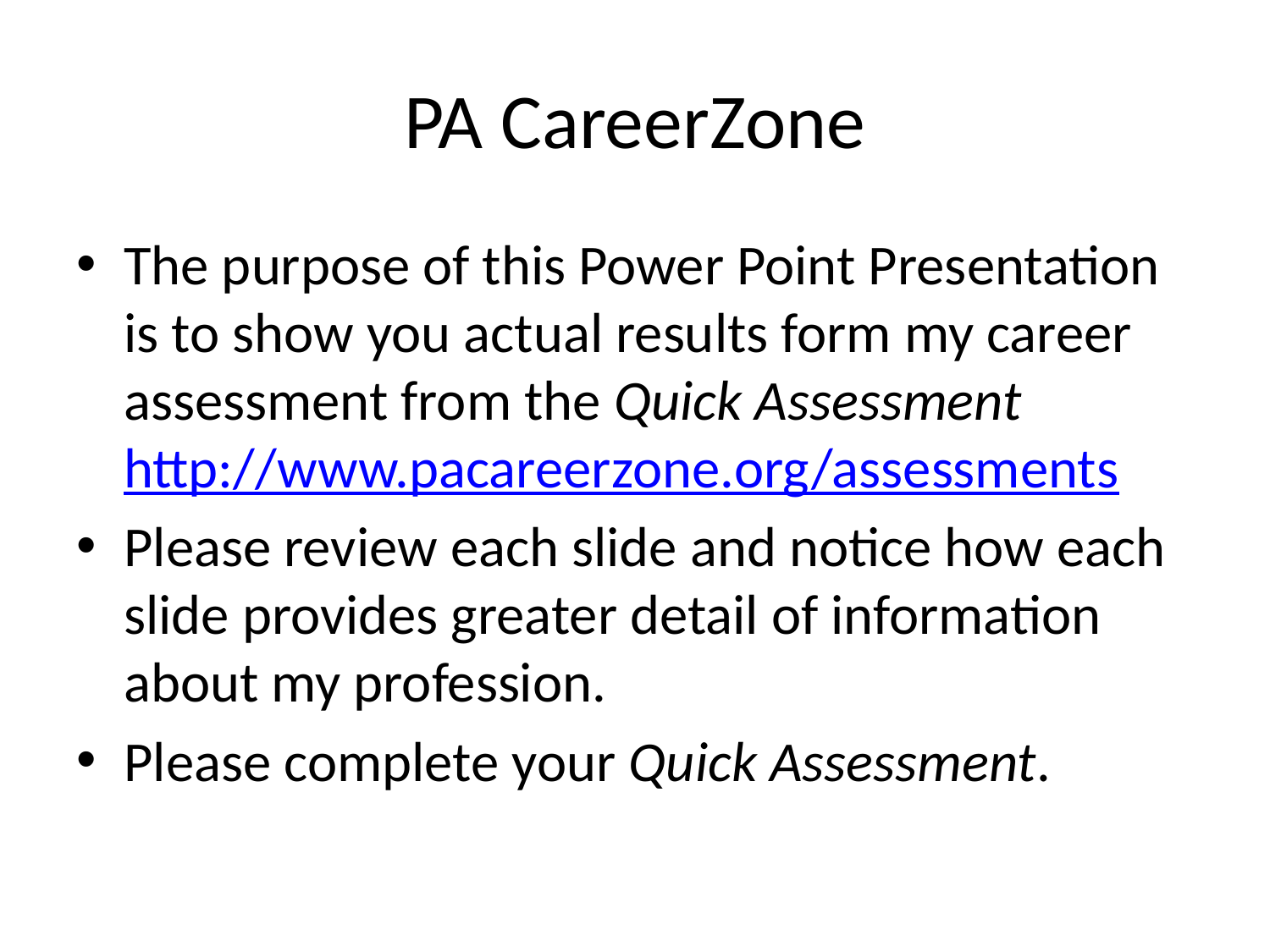

# PA CareerZone
The purpose of this Power Point Presentation is to show you actual results form my career assessment from the Quick Assessment http://www.pacareerzone.org/assessments
Please review each slide and notice how each slide provides greater detail of information about my profession.
Please complete your Quick Assessment.